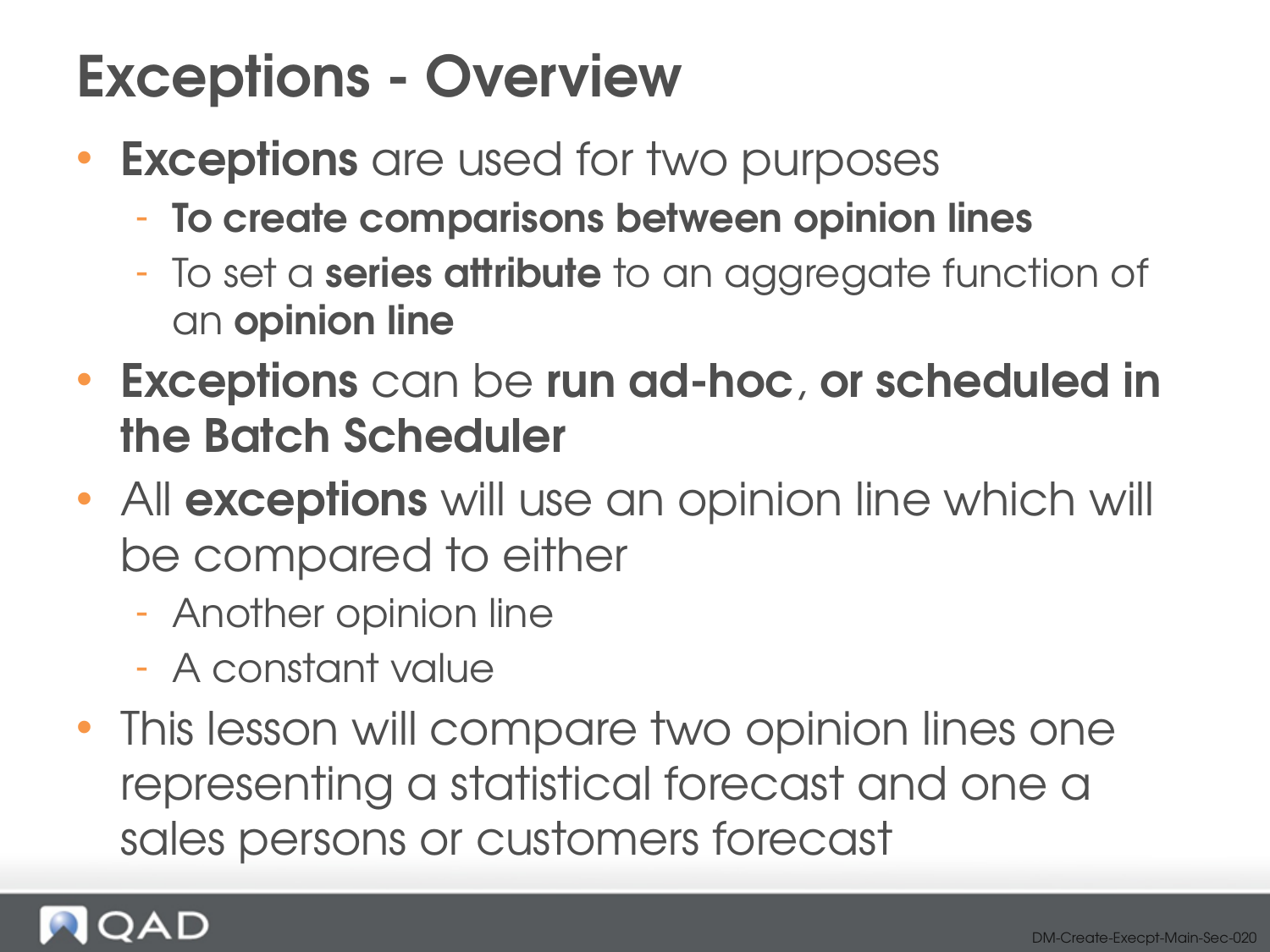

# Exceptions - Overview
Exceptions are used for two purposes
To create comparisons between opinion lines
To set a series attribute to an aggregate function of an opinion line
Exceptions can be run ad-hoc, or scheduled in the Batch Scheduler
All exceptions will use an opinion line which will be compared to either
Another opinion line
A constant value
This lesson will compare two opinion lines one representing a statistical forecast and one a sales persons or customers forecast

DM-Create-Execpt-Main-Sec-020